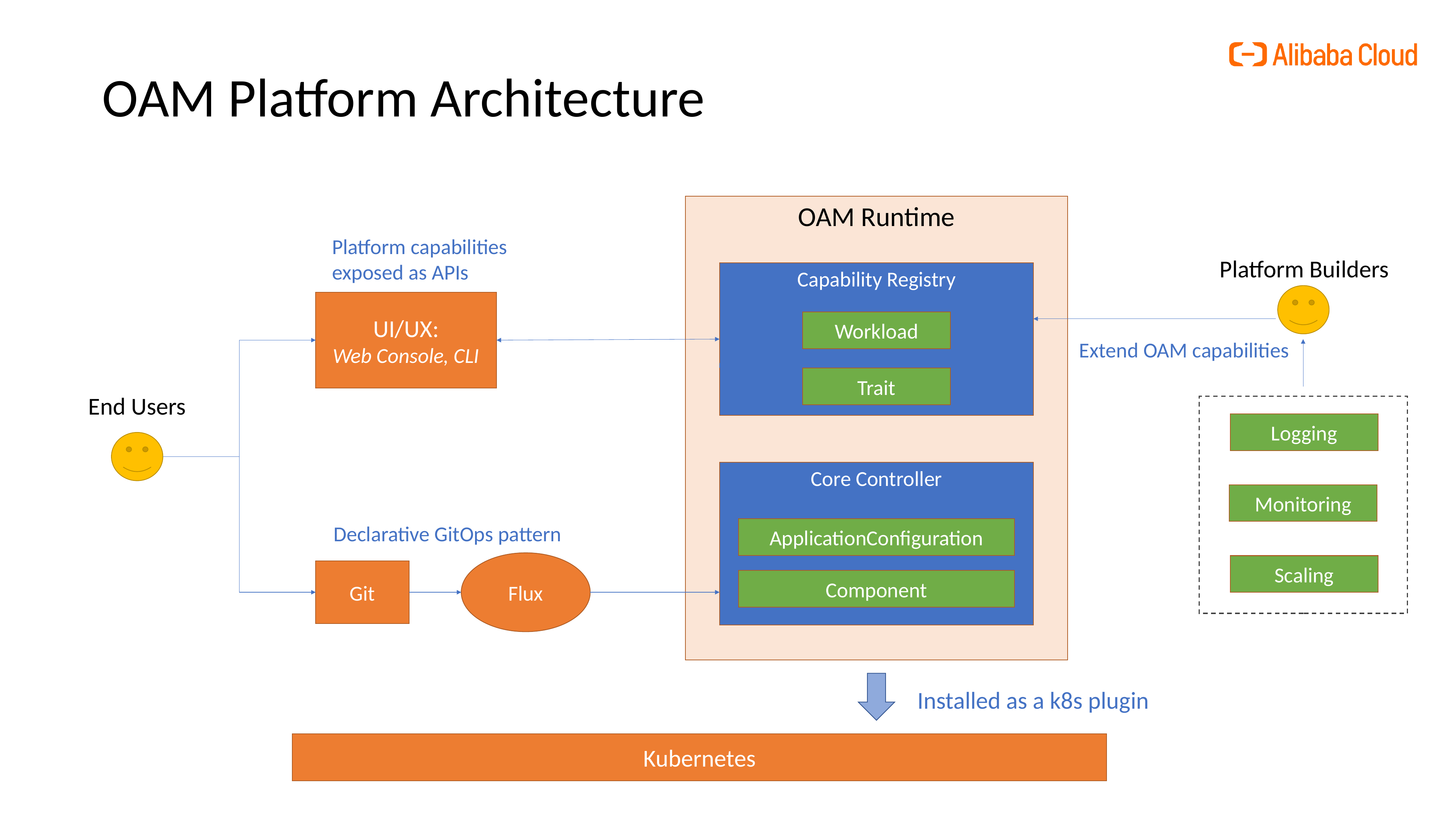

E6636BC20180234D78A0072836F0B3B062B9B207100DDB20A0D98F39B16C2BA34B43BC38C168AB0122592F0838465CEB921921FAF1D0ABC11BBFC26B7F4E1ADA24FB2EADD526949754C728F767A2439F9FD0E9157C626057A81A5197EE01DCA8DD06229F4E3

E6636BC20180234D78A0072836F0B9A0A2B9B2061C9A0BB0ACD9893EB10E2B031B41B438916C5B072299230838460AEBD81921FAF1D0DBA11BBFC240765E1ADA24FAFAAD2A2364D7C4102A5765624C4309BCEC18730840C208B9E19F3AB9ACA8DD0625949E3
OAM Platform Architecture
OAM Runtime
Platform capabilities exposed as APIs
Platform Builders

Capability Registry
UI/UX:
Web Console, CLI
Workload
Extend OAM capabilities
Trait
End Users

Logging
Core Controller
Monitoring
Declarative GitOps pattern
ApplicationConfiguration
Flux
Scaling
Git
Component

Installed as a k8s plugin
Kubernetes